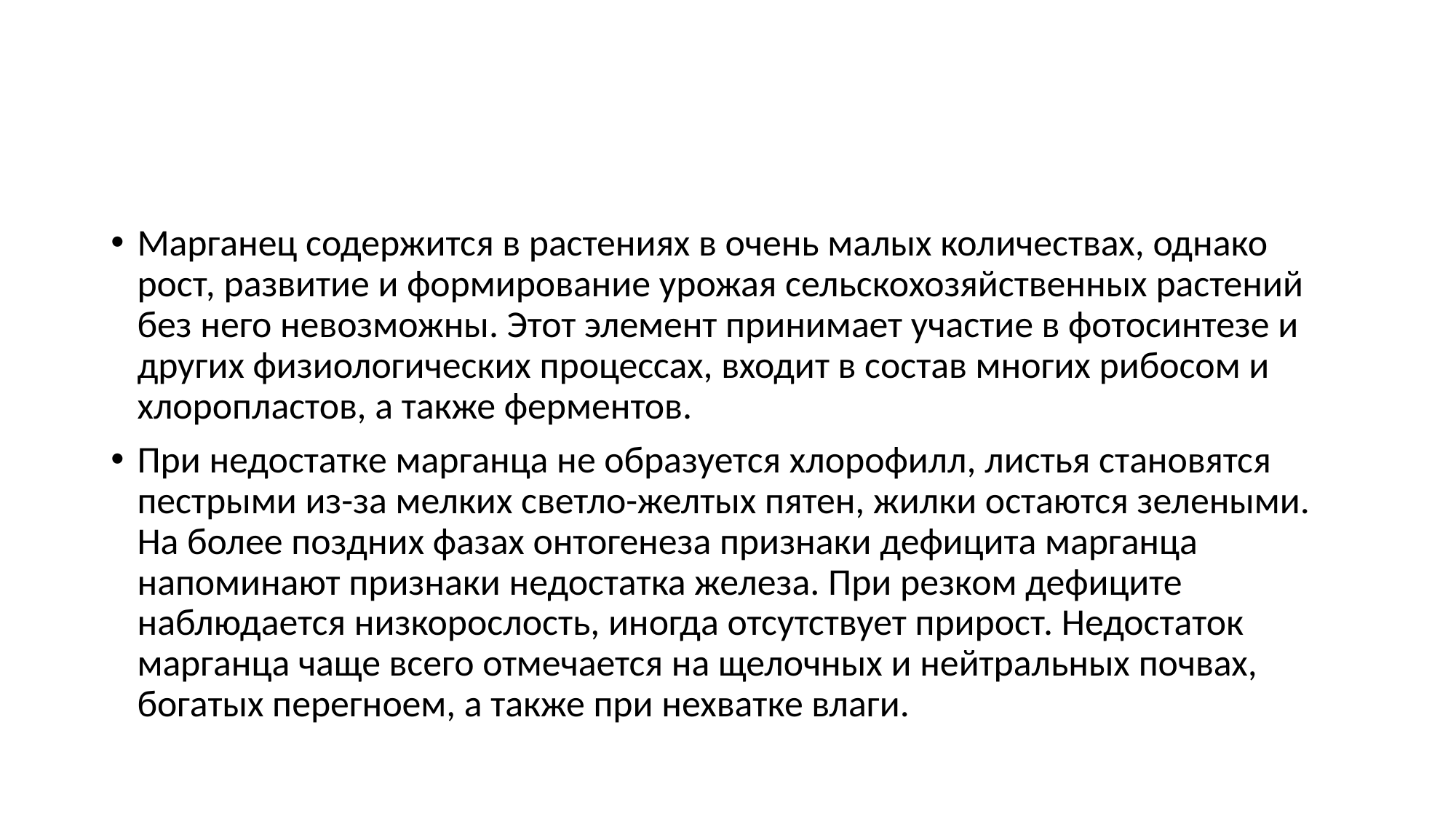

#
Марганец содержится в растениях в очень малых количествах, однако рост, развитие и формирование урожая сельскохозяйственных растений без него невозможны. Этот элемент принимает участие в фотосинтезе и других физиологических процессах, входит в состав многих рибосом и хлоропластов, а также ферментов.
При недостатке марганца не образуется хлорофилл, листья становятся пестрыми из-за мелких светло-желтых пятен, жилки остаются зелеными. На более поздних фазах онтогенеза признаки дефицита марганца напоминают признаки недостатка железа. При резком дефиците наблюдается низкорослость, иногда отсутствует прирост. Недостаток марганца чаще всего отмечается на щелочных и нейтральных почвах, богатых перегноем, а также при нехватке влаги.